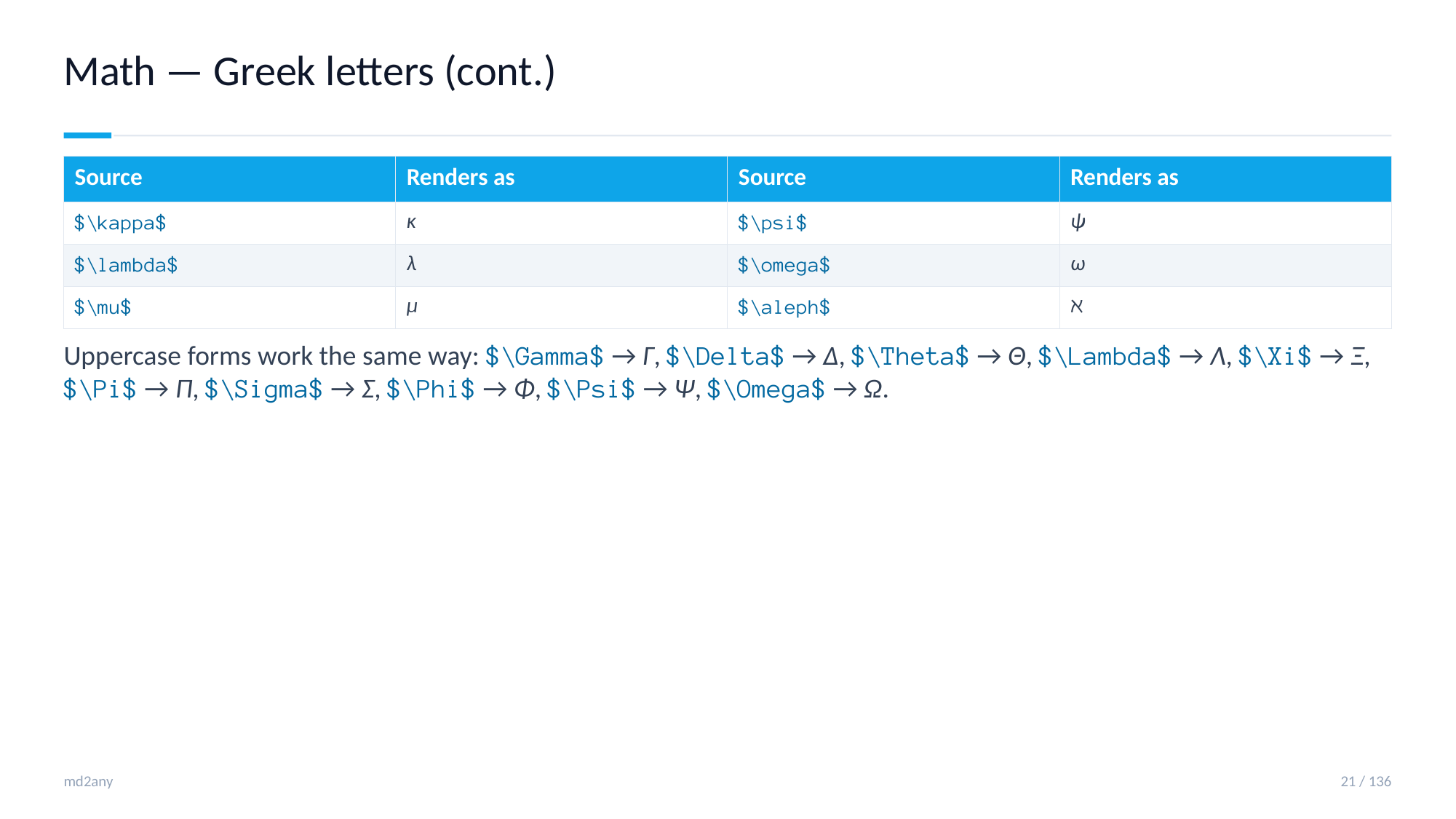

Math — Greek letters (cont.)

| Source | Renders as | Source | Renders as |
| --- | --- | --- | --- |
| $\kappa$ | κ | $\psi$ | ψ |
| $\lambda$ | λ | $\omega$ | ω |
| $\mu$ | μ | $\aleph$ | ℵ |
Uppercase forms work the same way: $\Gamma$ → Γ, $\Delta$ → Δ, $\Theta$ → Θ, $\Lambda$ → Λ, $\Xi$ → Ξ, $\Pi$ → Π, $\Sigma$ → Σ, $\Phi$ → Φ, $\Psi$ → Ψ, $\Omega$ → Ω.
md2any
21 / 136